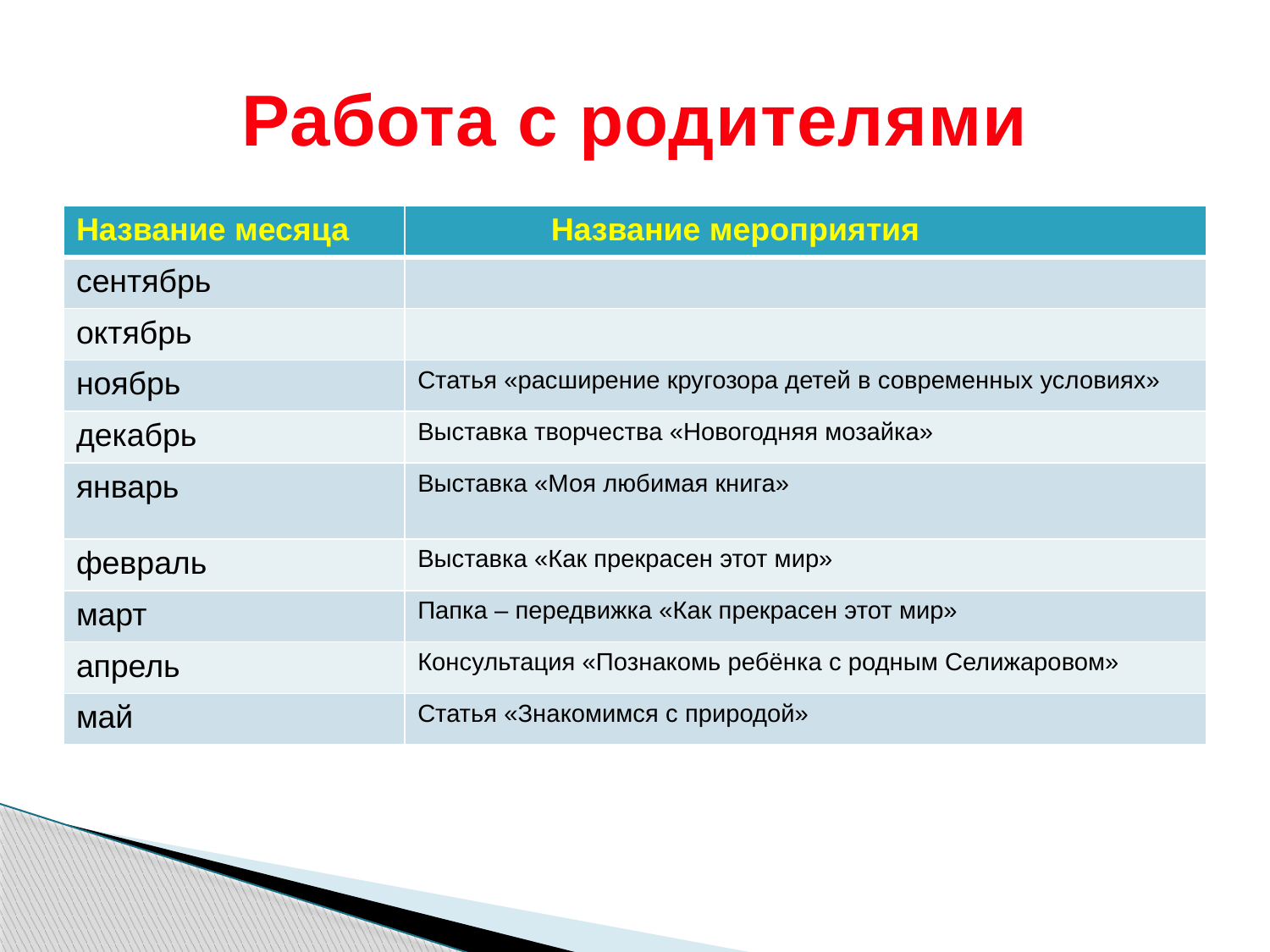

# Работа с родителями
| Название месяца | Название мероприятия |
| --- | --- |
| сентябрь |  |
| октябрь |  |
| ноябрь | Статья «расширение кругозора детей в современных условиях» |
| декабрь | Выставка творчества «Новогодняя мозайка» |
| январь | Выставка «Моя любимая книга» |
| февраль | Выставка «Как прекрасен этот мир» |
| март | Папка – передвижка «Как прекрасен этот мир» |
| апрель | Консультация «Познакомь ребёнка с родным Селижаровом» |
| май | Статья «Знакомимся с природой» |